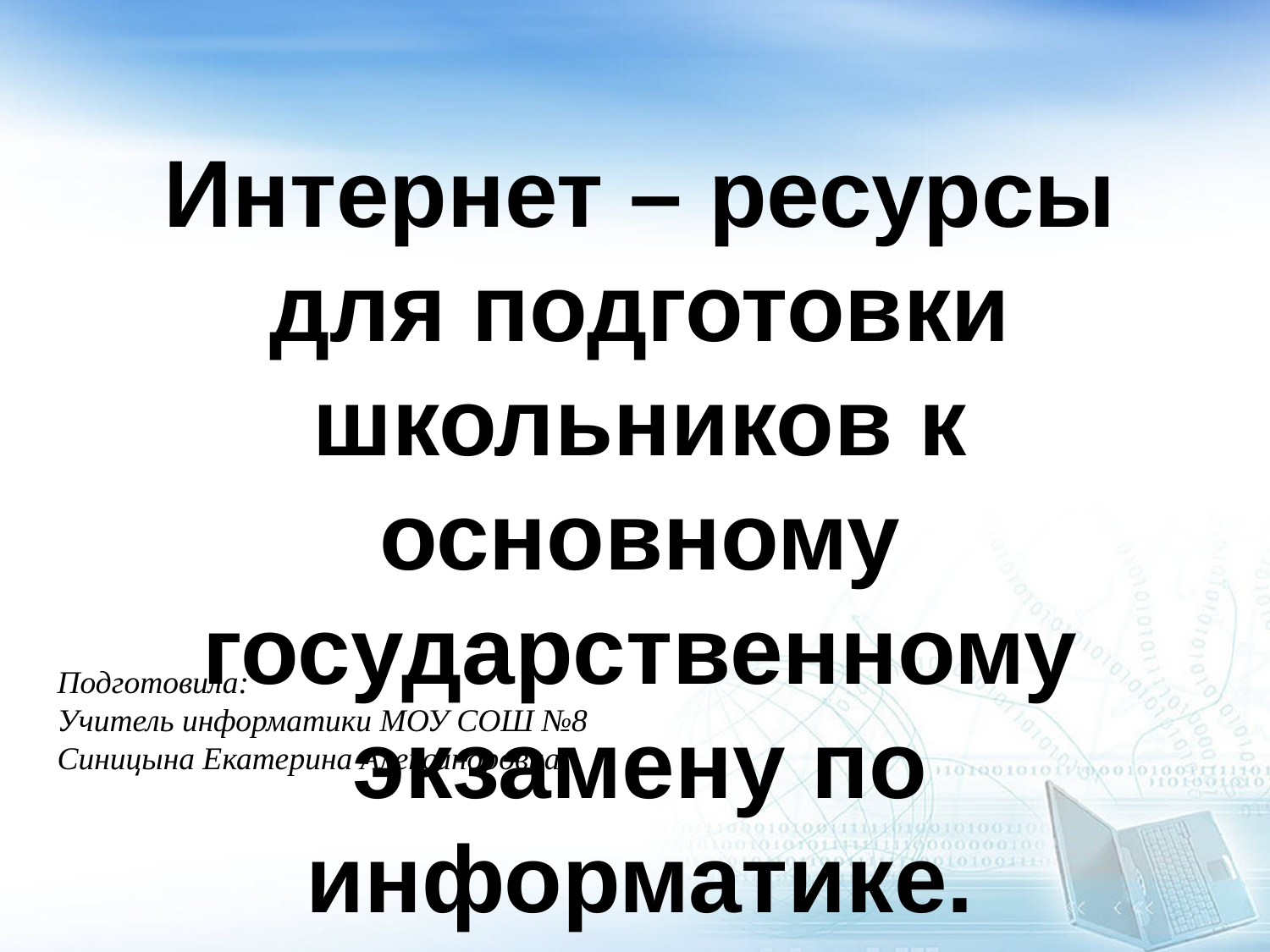

Интернет – ресурсы для подготовки школьников к основному государственному экзамену по информатике.
Подготовила:
Учитель информатики МОУ СОШ №8
Синицына Екатерина Александровна